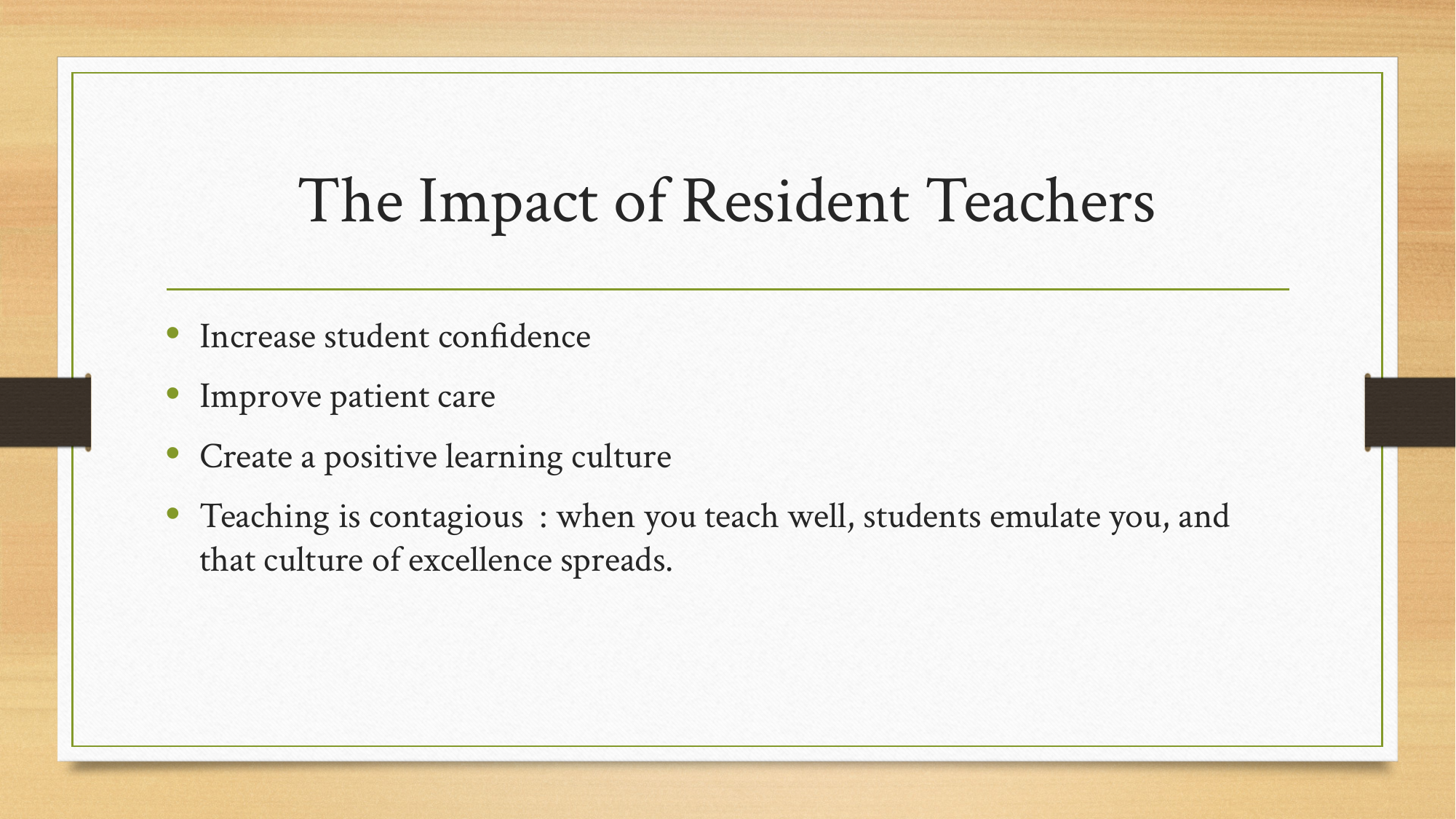

# The Impact of Resident Teachers
Increase student confidence
Improve patient care
Create a positive learning culture
Teaching is contagious  : when you teach well, students emulate you, and that culture of excellence spreads.